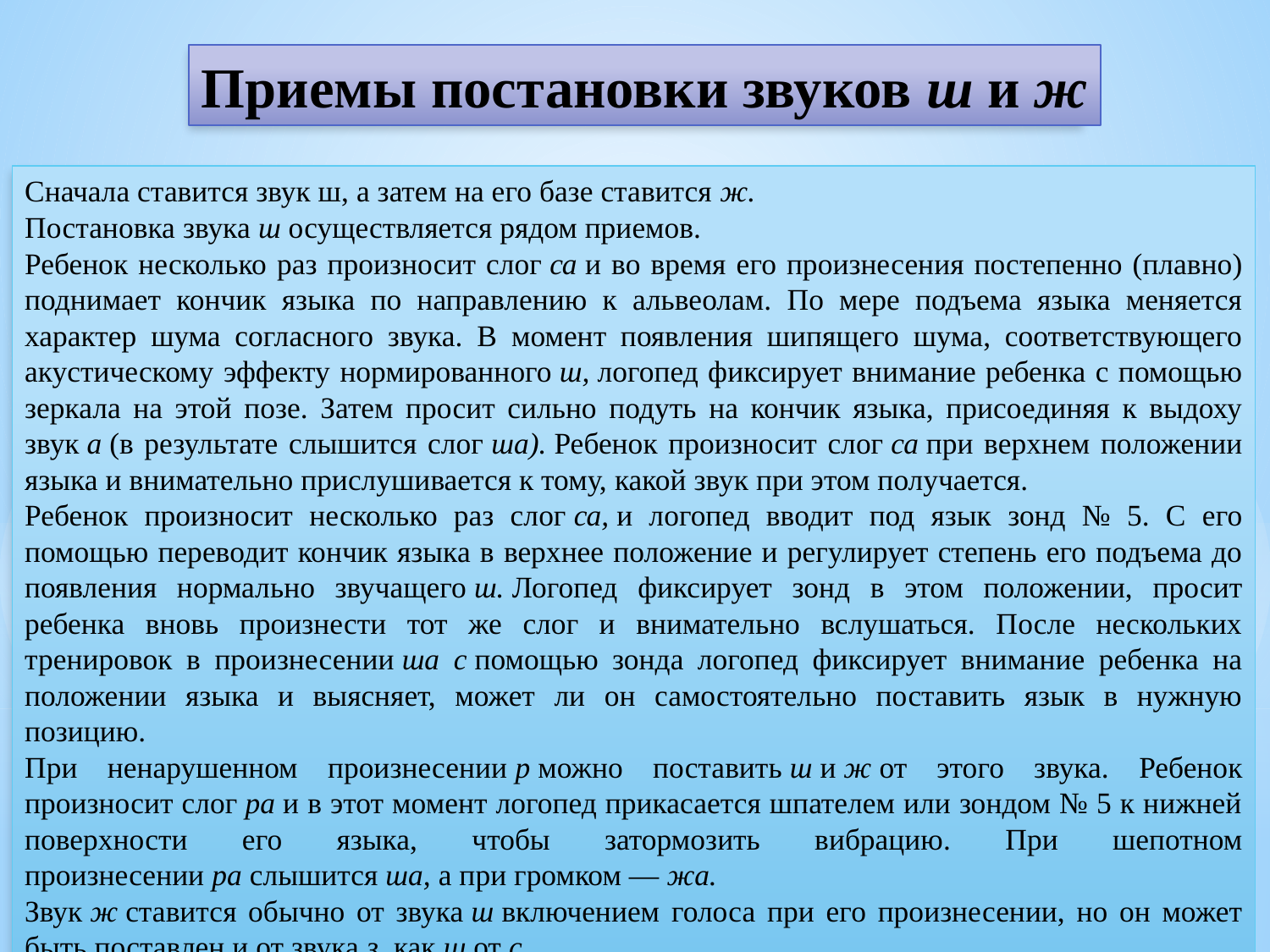

Приемы постановки звуков ш и ж
Сначала ставится звук ш, а затем на его базе ставится ж.
Постановка звука ш осуществляется рядом приемов.
Ребенок несколько раз произносит слог са и во время его произнесения постепенно (плавно) поднимает кончик языка по направлению к альвеолам. По мере подъема языка меняется характер шума согласного звука. В момент появления шипящего шума, соответствующего акустическому эффекту нормированного ш, логопед фиксирует внимание ребенка с помощью зеркала на этой позе. Затем просит сильно подуть на кончик языка, присоединяя к выдоху звук а (в результате слышится слог ша). Ребенок произносит слог са при верхнем положении языка и внимательно прислушивается к тому, какой звук при этом получается.
Ребенок произносит несколько раз слог са, и логопед вводит под язык зонд № 5. С его помощью переводит кончик языка в верхнее положение и регулирует степень его подъема до появления нормально звучащего ш. Логопед фиксирует зонд в этом положении, просит ребенка вновь произнести тот же слог и внимательно вслушаться. После нескольких тренировок в произнесении ша с помощью зонда логопед фиксирует внимание ребенка на положении языка и выясняет, может ли он самостоятельно поставить язык в нужную позицию.
При ненарушенном произнесении р можно поставить ш и ж от этого звука. Ребенок произносит слог ра и в этот момент логопед прикасается шпателем или зондом № 5 к нижней поверхности его языка, чтобы затормозить вибрацию. При шепотном произнесении ра слышится ша, а при громком — жа.
Звук ж ставится обычно от звука ш включением голоса при его произнесении, но он может быть поставлен и от звука з, как ш от с.